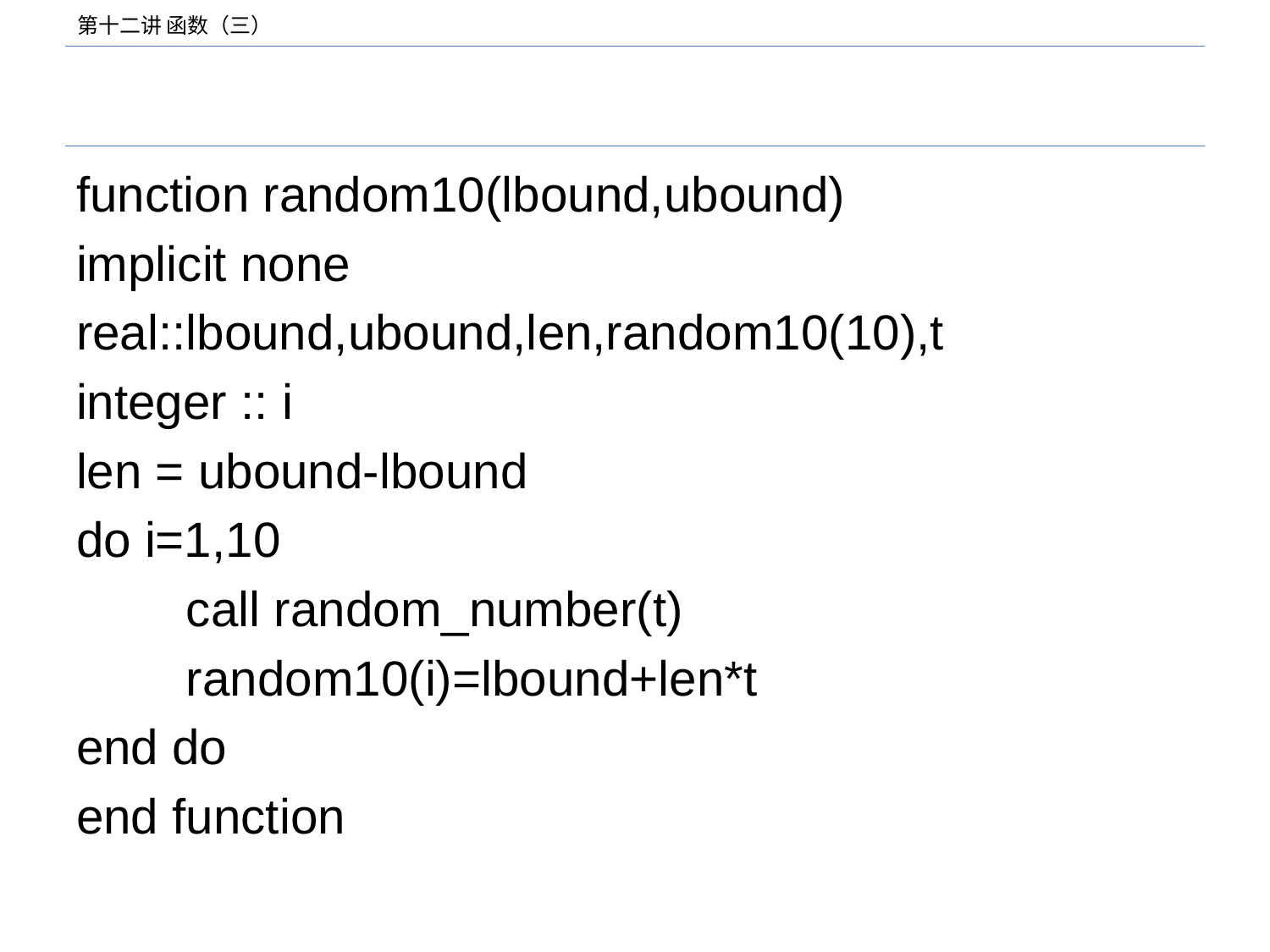

#
function random10(lbound,ubound)
implicit none
real::lbound,ubound,len,random10(10),t
integer :: i
len = ubound-lbound
do i=1,10
        call random_number(t)
        random10(i)=lbound+len*t
end do
end function